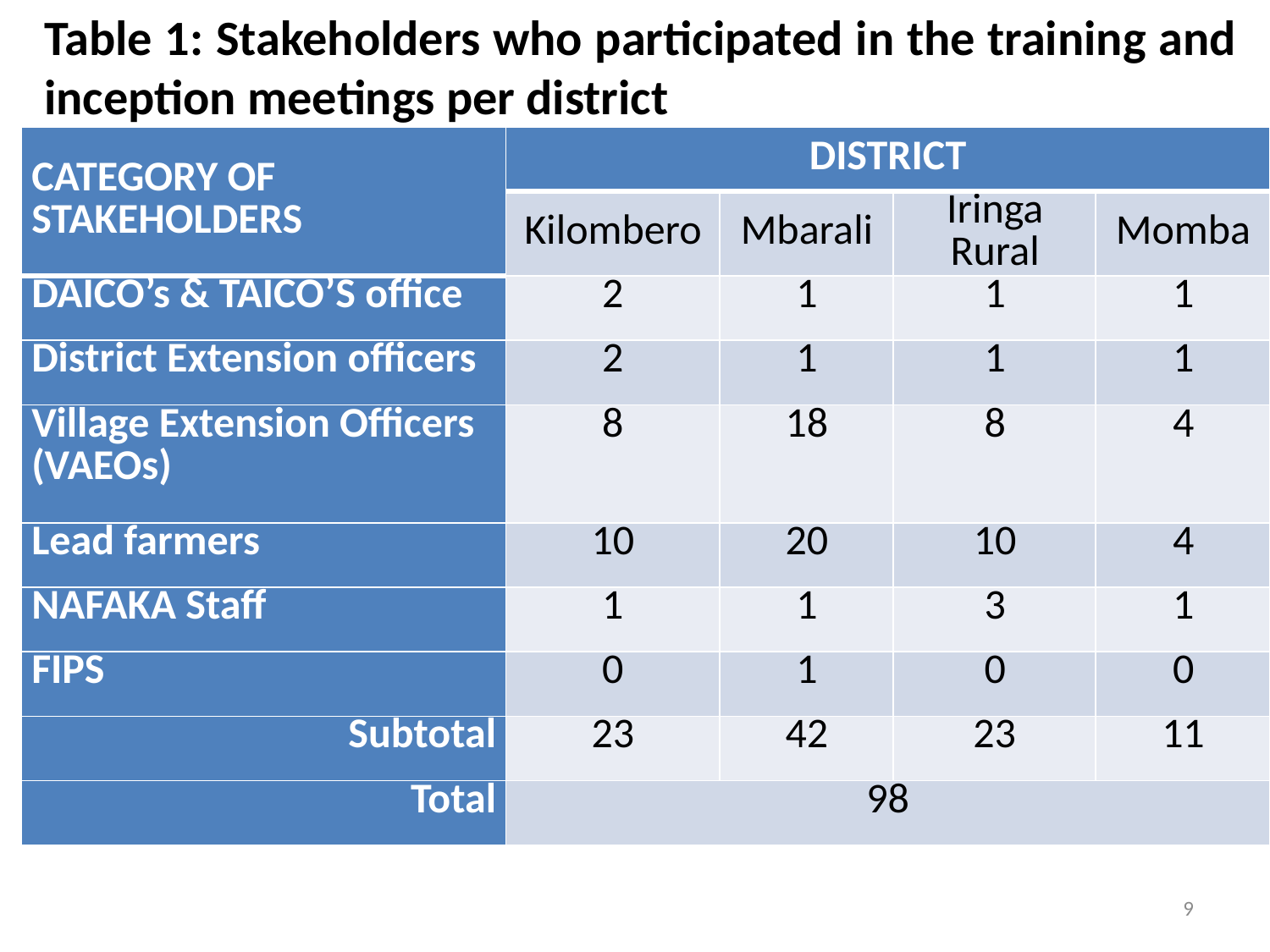

#
Table 1: Stakeholders who participated in the training and inception meetings per district
| CATEGORY OF STAKEHOLDERS | DISTRICT |  |  |  |
| --- | --- | --- | --- | --- |
|  | Kilombero | Mbarali | Iringa Rural | Momba |
| DAICO’s & TAICO’S office | 2 | 1 | 1 | 1 |
| District Extension officers | 2 | 1 | 1 | 1 |
| Village Extension Officers (VAEOs) | 8 | 18 | 8 | 4 |
| Lead farmers | 10 | 20 | 10 | 4 |
| NAFAKA Staff | 1 | 1 | 3 | 1 |
| FIPS | 0 | 1 | 0 | 0 |
| Subtotal | 23 | 42 | 23 | 11 |
| Total | 98 |  |  |  |
9